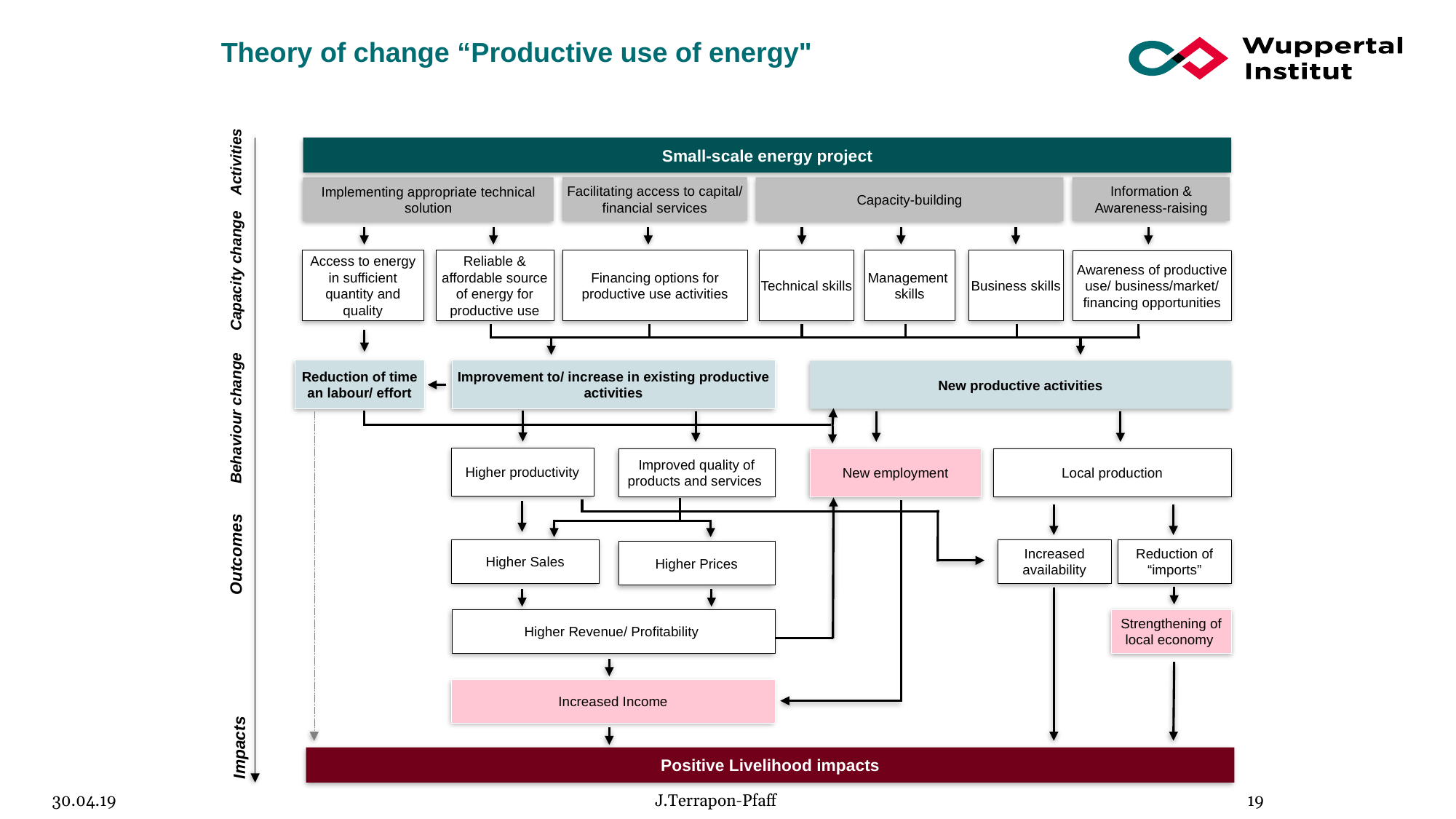

# Theory of change “Productive use of energy"
Impacts
Outcomes
Behaviour change
Capacity change
Activities
Small-scale energy project
Facilitating access to capital/ financial services
Information & Awareness-raising
Implementing appropriate technical solution
Capacity-building
Financing options for productive use activities
Awareness of productive use/ business/market/ financing opportunities
Access to energy in sufficient quantity and quality
Reliable & affordable source of energy for productive use
Technical skills
Business skills
Management  skills
Positive Livelihood impacts
New productive activities
Improvement to/ increase in existing productive activities
Reduction of time an labour/ effort
Local production
New employment
Improved quality of products and services
Higher productivity
Higher Revenue/ Profitability
Higher Prices
Higher Sales
Increased availability
Reduction of “imports”
Increased Income
Strengthening of local economy
J.Terrapon-Pfaff
19
30.04.19